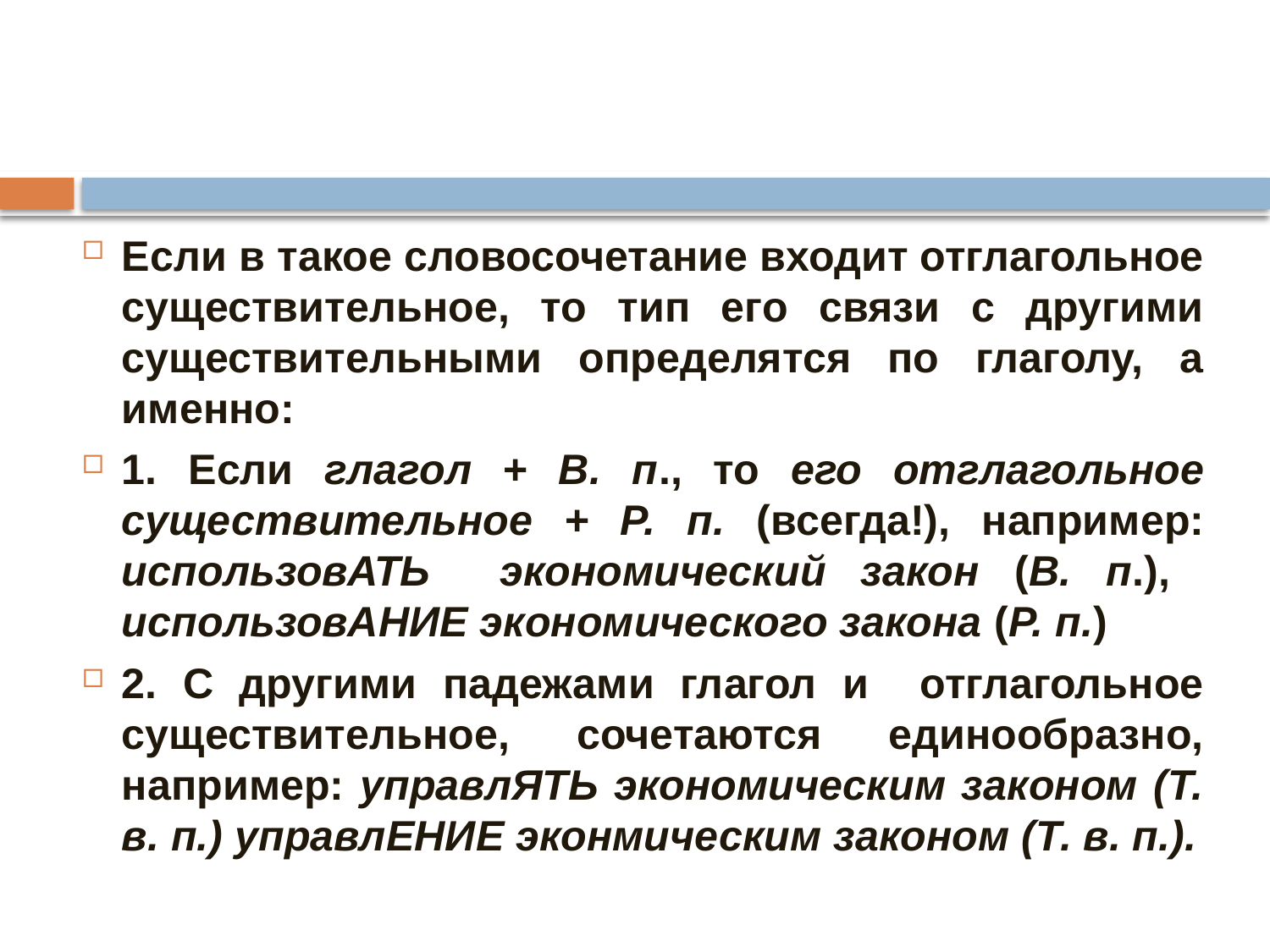

Если в такое словосочетание входит отглагольное существительное, то тип его связи с другими существительными определятся по глаголу, а именно:
1. Если глагол + В. п., то его отглагольное существительное + Р. п. (всегда!), например: использовАТЬ  экономический закон (В. п.),  использовАНИЕ экономического закона (Р. п.)
2. С другими падежами глагол и  отглагольное существительное, сочетаются единообразно, например: управлЯТЬ экономическим законом (Т. в. п.) управлЕНИЕ эконмическим законом (Т. в. п.).